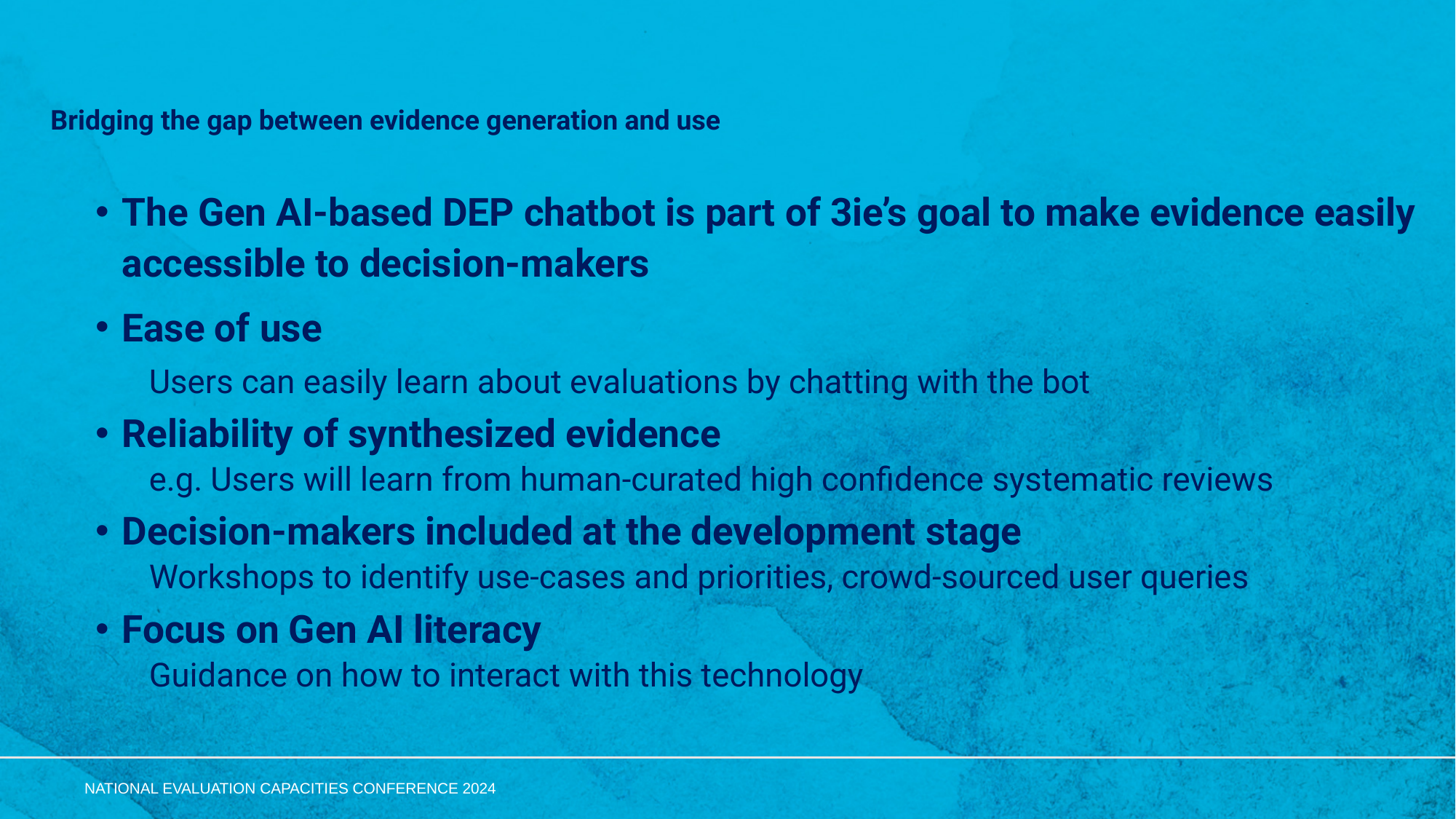

# Bridging the gap between evidence generation and use
The Gen AI-based DEP chatbot is part of 3ie’s goal to make evidence easily accessible to decision-makers
Ease of use
Users can easily learn about evaluations by chatting with the bot
Reliability of synthesized evidence
e.g. Users will learn from human-curated high confidence systematic reviews
Decision-makers included at the development stage
Workshops to identify use-cases and priorities, crowd-sourced user queries
Focus on Gen AI literacy
Guidance on how to interact with this technology